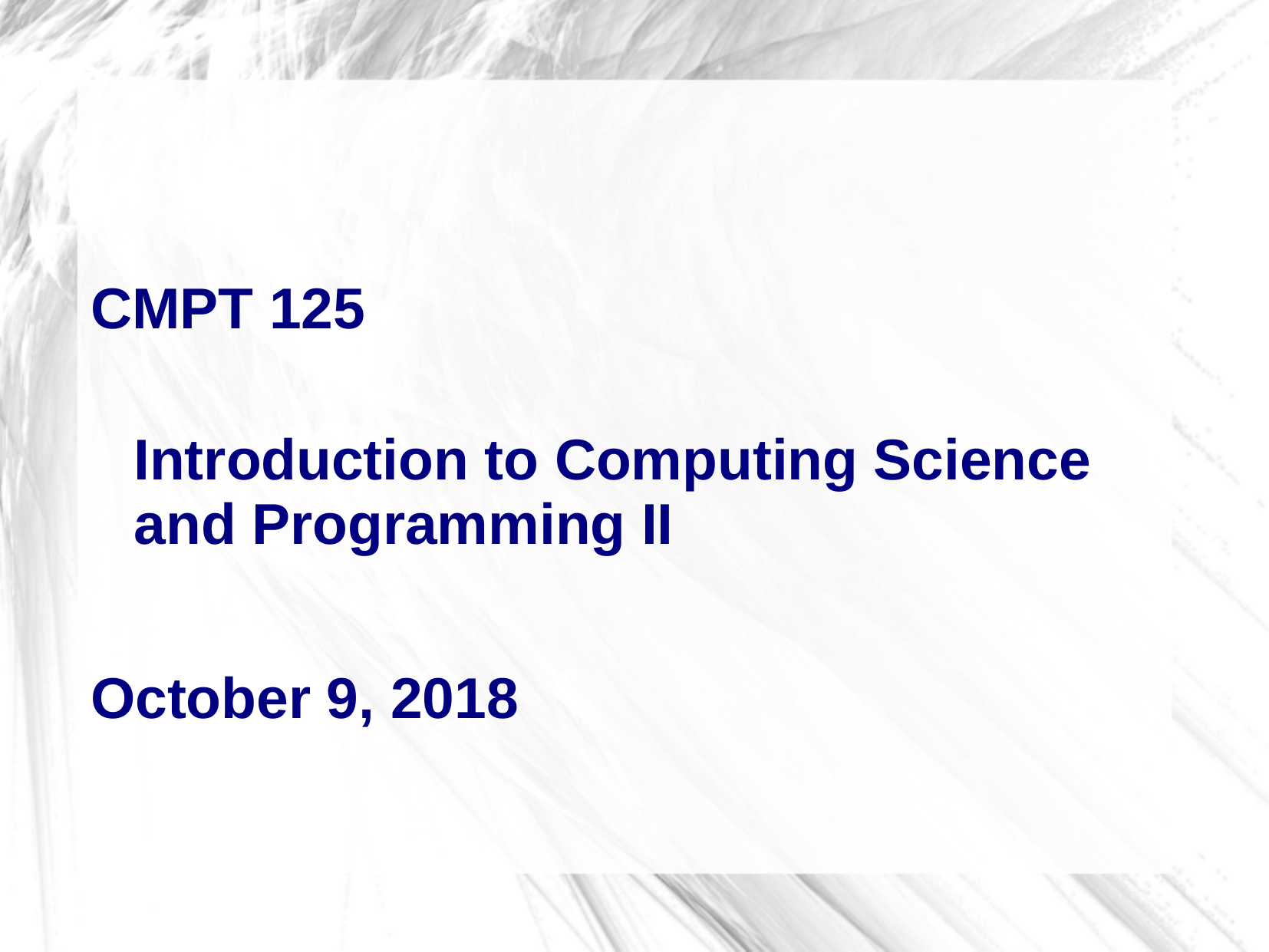

# CMPT 125
Introduction to Computing Science
and Programming II

October 9, 2018